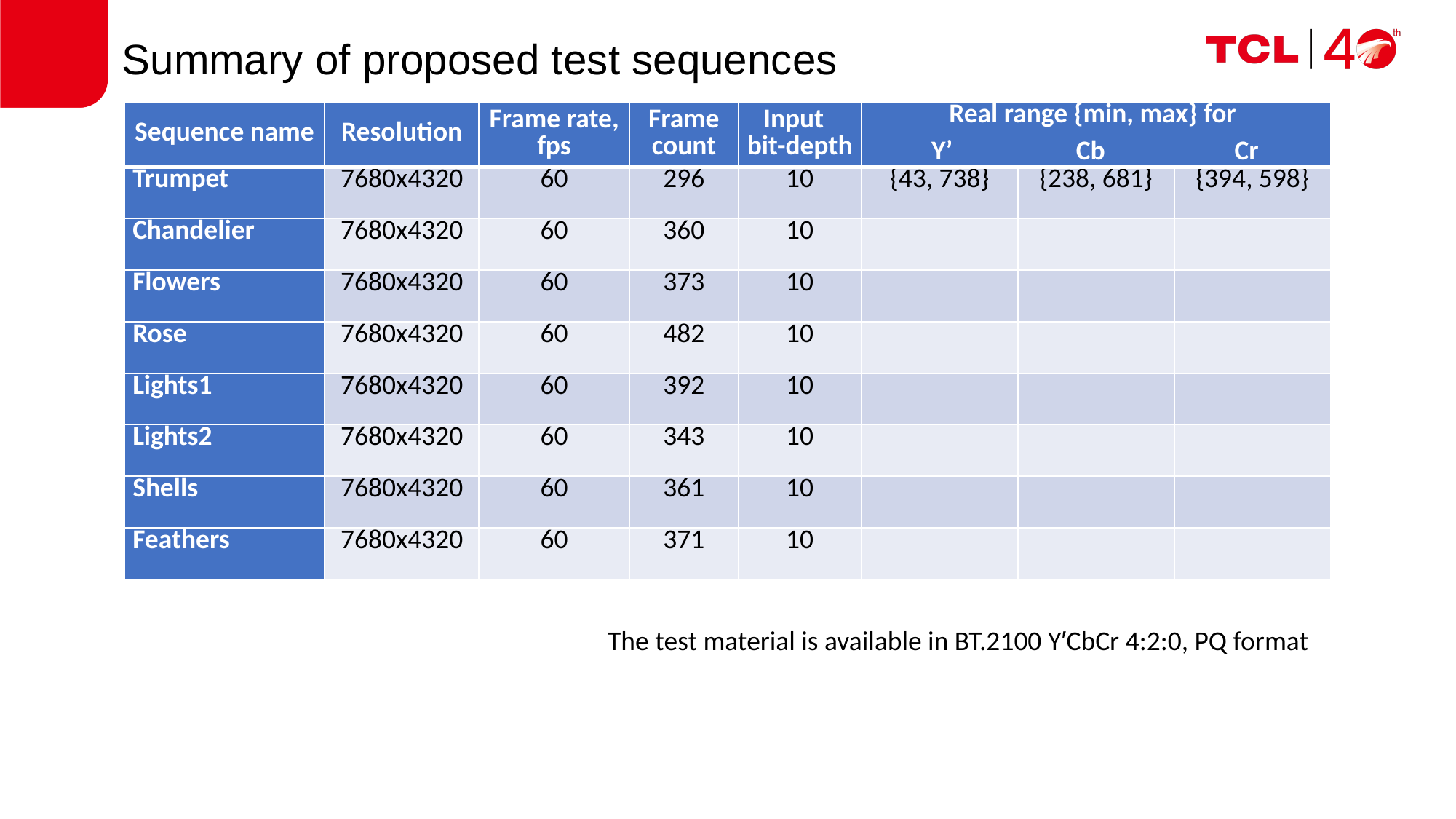

# Summary of proposed test sequences
| Sequence name | Resolution | Frame rate, fps | Frame count | Input bit-depth | Real range {min, max} for Y’ Cb Cr |  |  |
| --- | --- | --- | --- | --- | --- | --- | --- |
| Trumpet | 7680x4320 | 60 | 296 | 10 | {43, 738} | {238, 681} | {394, 598} |
| Chandelier | 7680x4320 | 60 | 360 | 10 |  |  |  |
| Flowers | 7680x4320 | 60 | 373 | 10 |  |  |  |
| Rose | 7680x4320 | 60 | 482 | 10 |  |  |  |
| Lights1 | 7680x4320 | 60 | 392 | 10 |  |  |  |
| Lights2 | 7680x4320 | 60 | 343 | 10 |  |  |  |
| Shells | 7680x4320 | 60 | 361 | 10 |  |  |  |
| Feathers | 7680x4320 | 60 | 371 | 10 |  |  |  |
The test material is available in BT.2100 Y′CbCr 4:2:0, PQ format